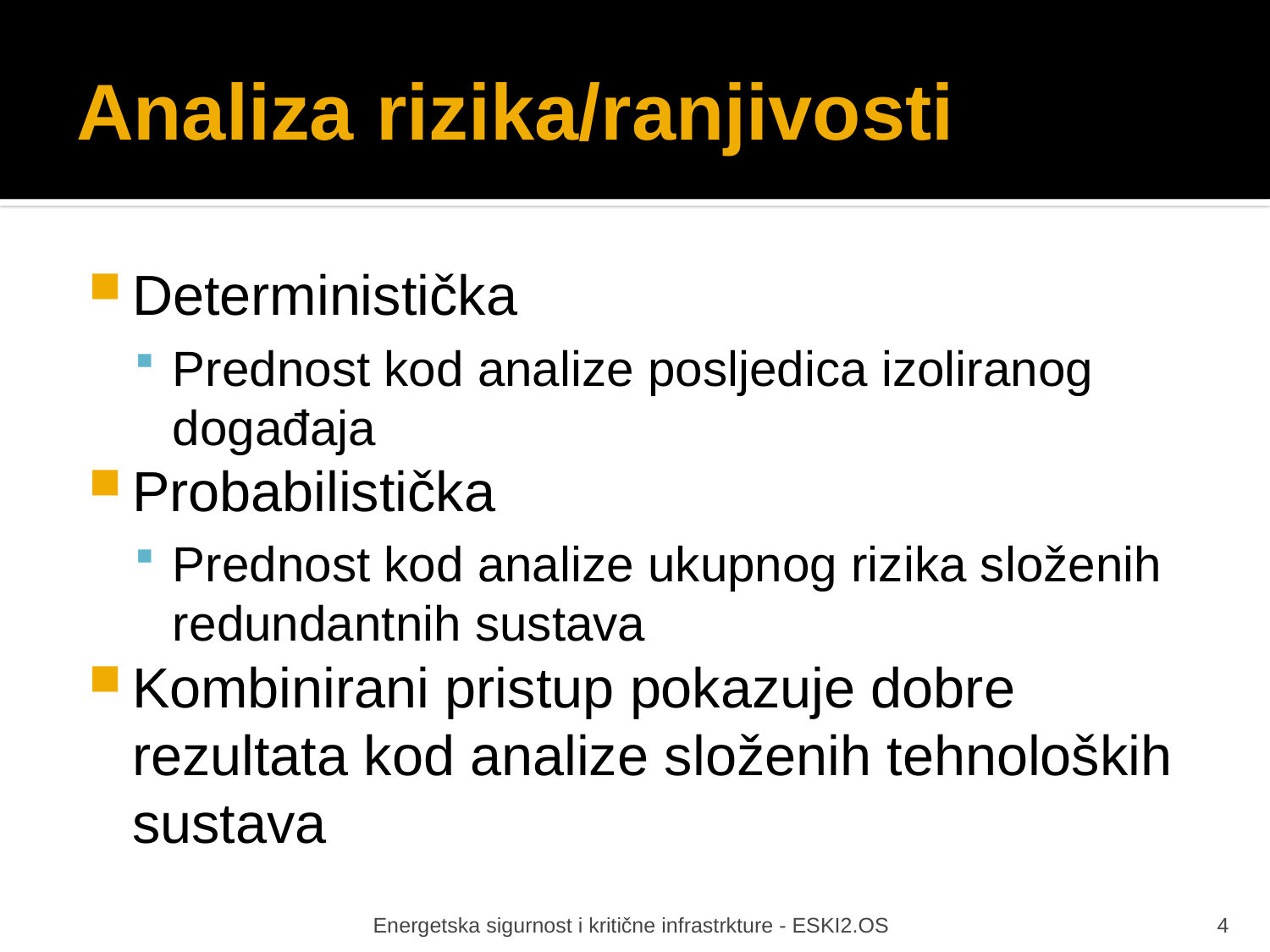

# Analiza rizika/ranjivosti
Deterministička
Prednost kod analize posljedica izoliranog događaja
Probabilistička
Prednost kod analize ukupnog rizika složenih redundantnih sustava
Kombinirani pristup pokazuje dobre rezultata kod analize složenih tehnoloških sustava
Energetska sigurnost i kritične infrastrkture - ESKI2.OS
4